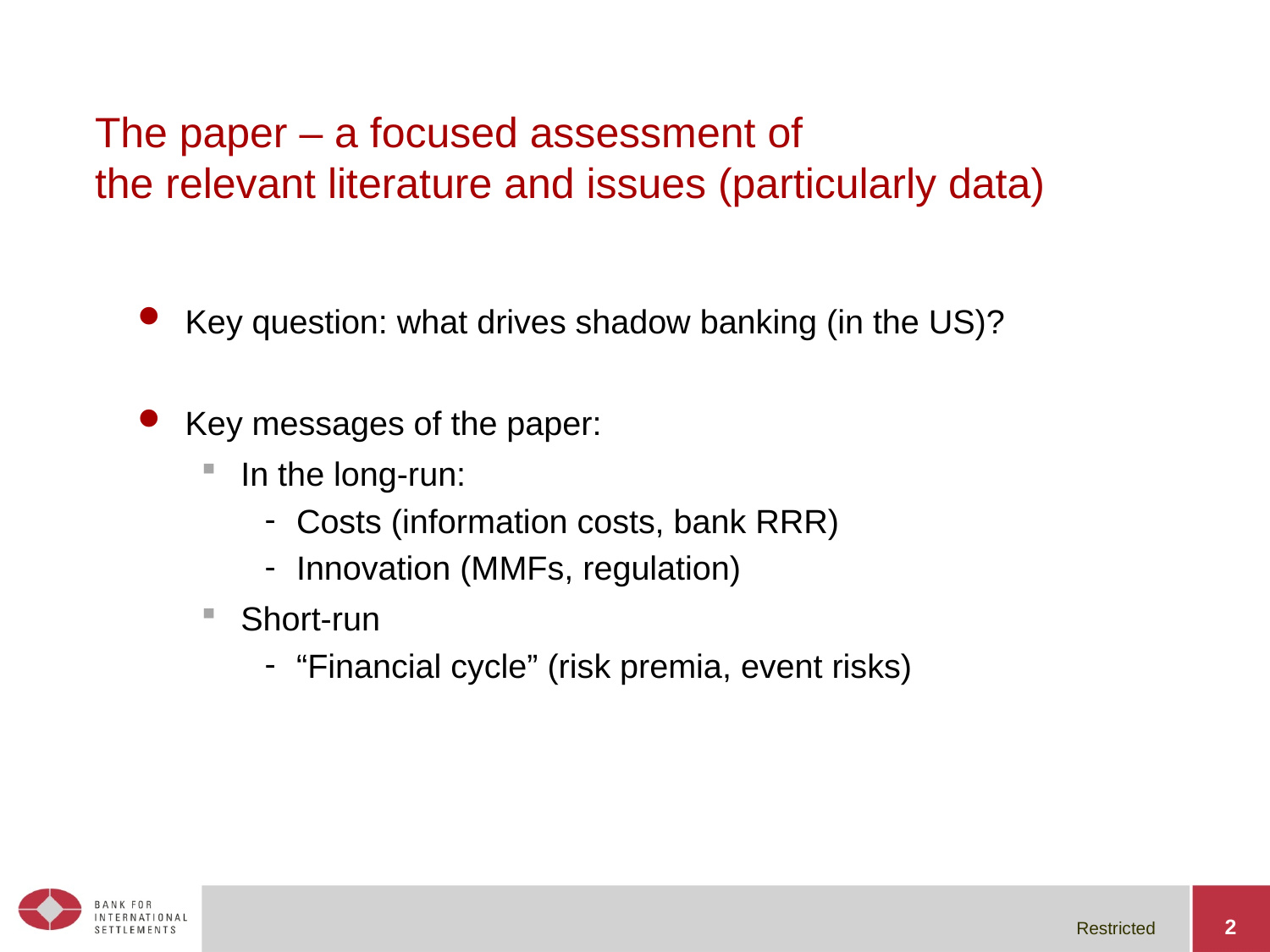

# The paper – a focused assessment of the relevant literature and issues (particularly data)
Key question: what drives shadow banking (in the US)?

Key messages of the paper:
In the long-run:
Costs (information costs, bank RRR)
Innovation (MMFs, regulation)
Short-run
“Financial cycle” (risk premia, event risks)

2